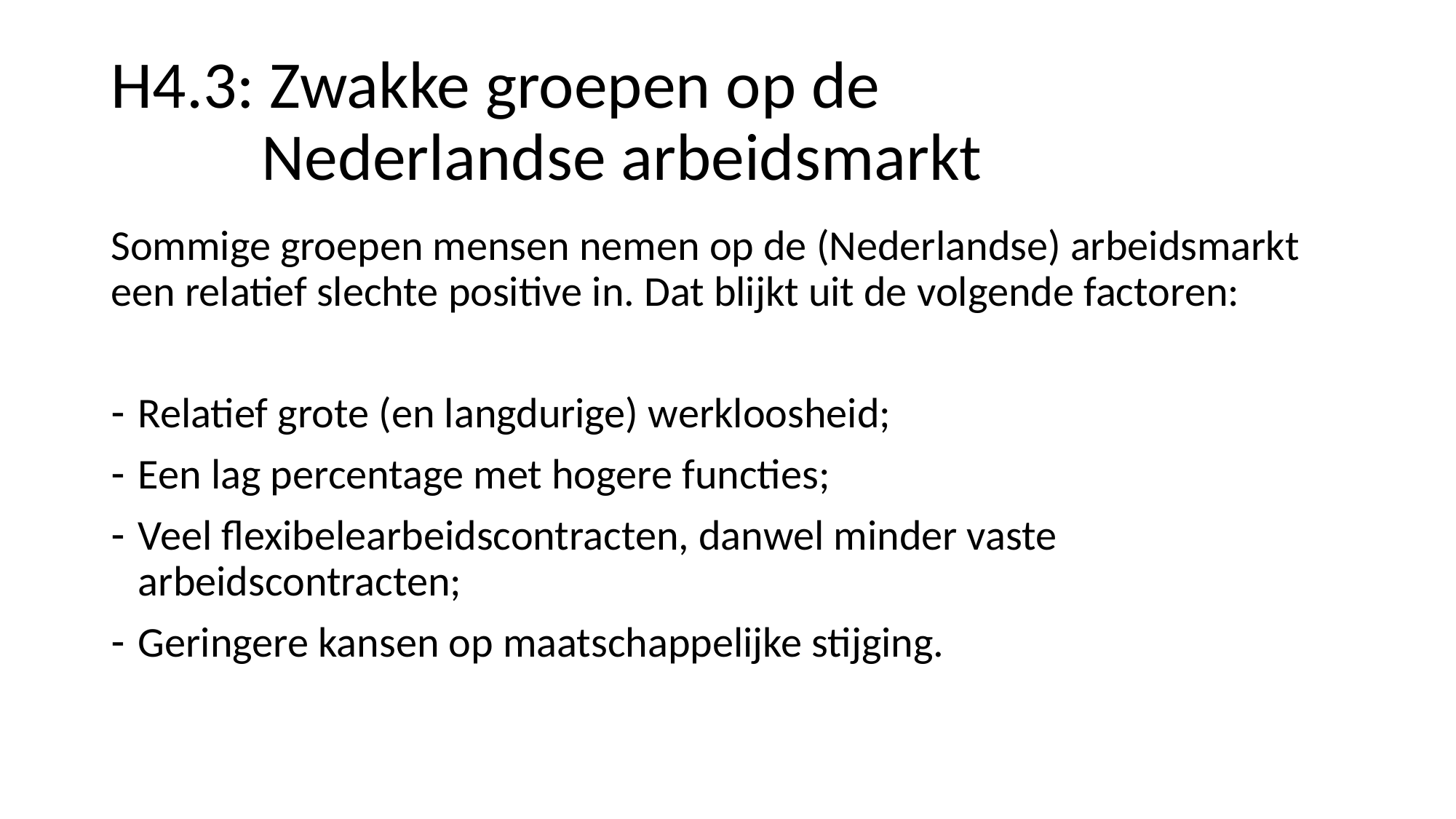

# H4.3: Zwakke groepen op de Nederlandse arbeidsmarkt
Sommige groepen mensen nemen op de (Nederlandse) arbeidsmarkt een relatief slechte positive in. Dat blijkt uit de volgende factoren:

Relatief grote (en langdurige) werkloosheid;
Een lag percentage met hogere functies;
Veel flexibelearbeidscontracten, danwel minder vaste arbeidscontracten;
Geringere kansen op maatschappelijke stijging.